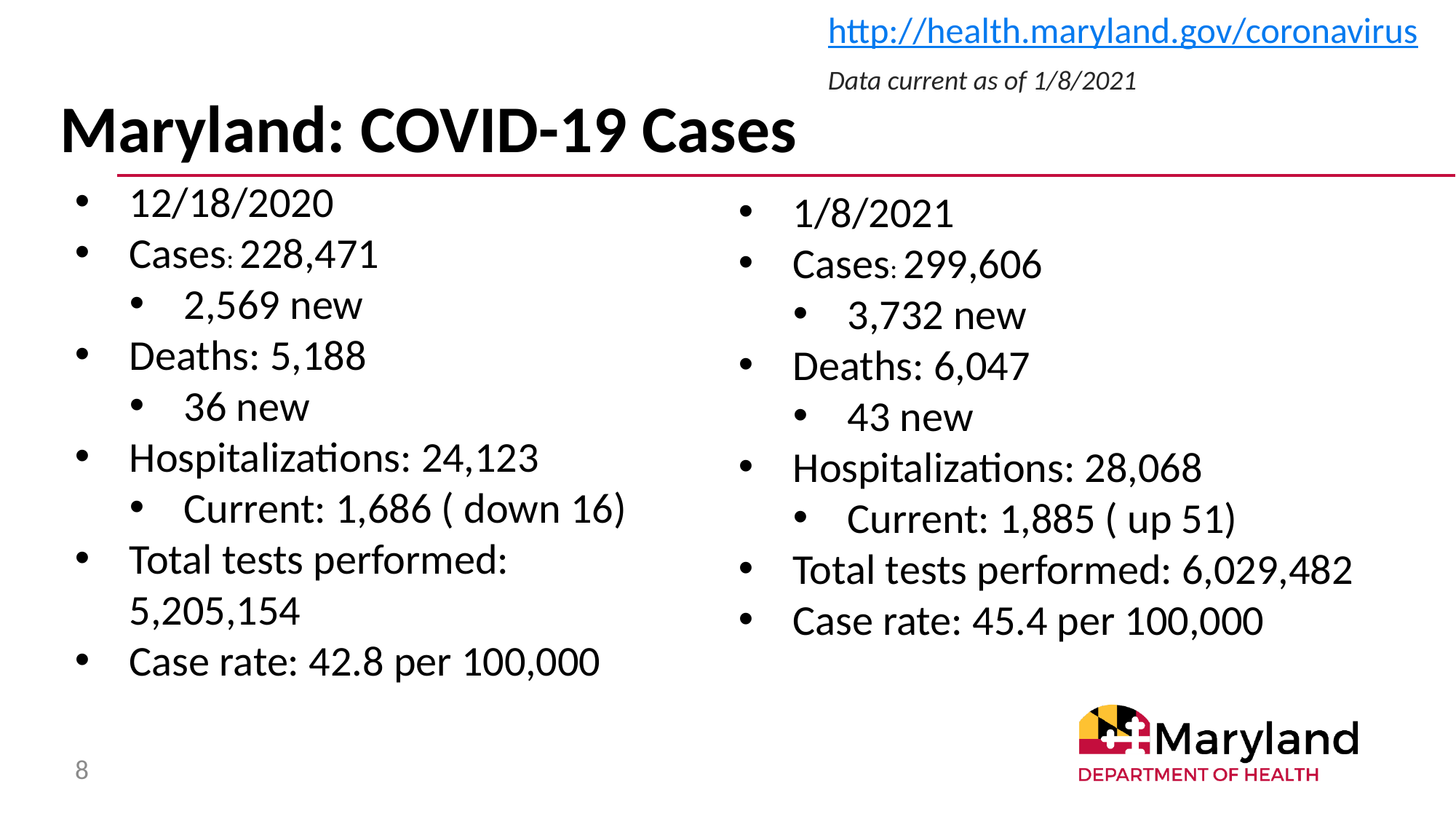

http://health.maryland.gov/coronavirus
Data current as of 1/8/2021
# Maryland: COVID-19 Cases
12/18/2020
Cases: 228,471
2,569 new
Deaths: 5,188
36 new
Hospitalizations: 24,123
Current: 1,686 ( down 16)
Total tests performed: 5,205,154
Case rate: 42.8 per 100,000
1/8/2021
Cases: 299,606
3,732 new
Deaths: 6,047
43 new
Hospitalizations: 28,068
Current: 1,885 ( up 51)
Total tests performed: 6,029,482
Case rate: 45.4 per 100,000
8